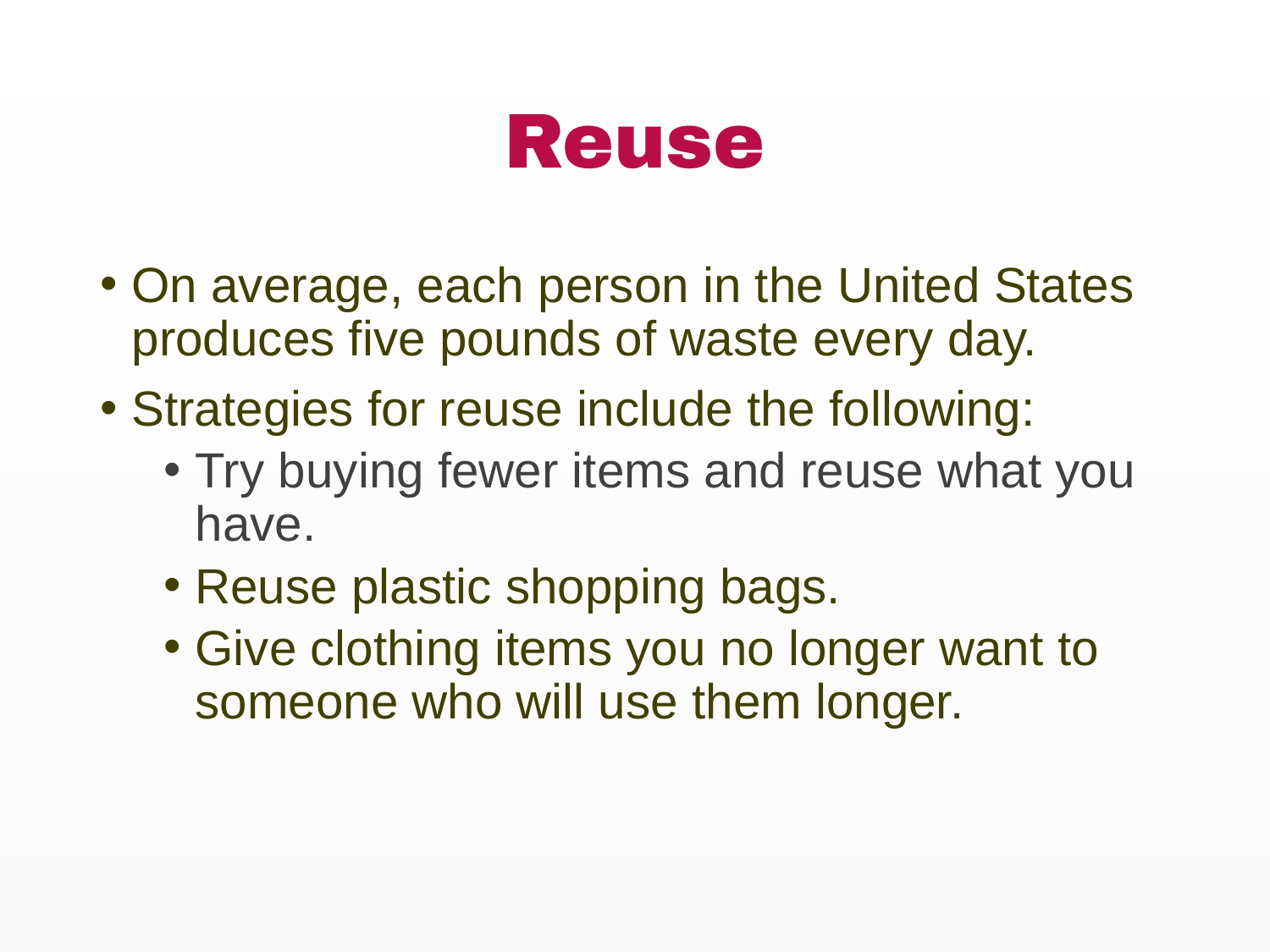

# Reuse
On average, each person in the United States produces five pounds of waste every day.
Strategies for reuse include the following:
Try buying fewer items and reuse what you have.
Reuse plastic shopping bags.
Give clothing items you no longer want to someone who will use them longer.